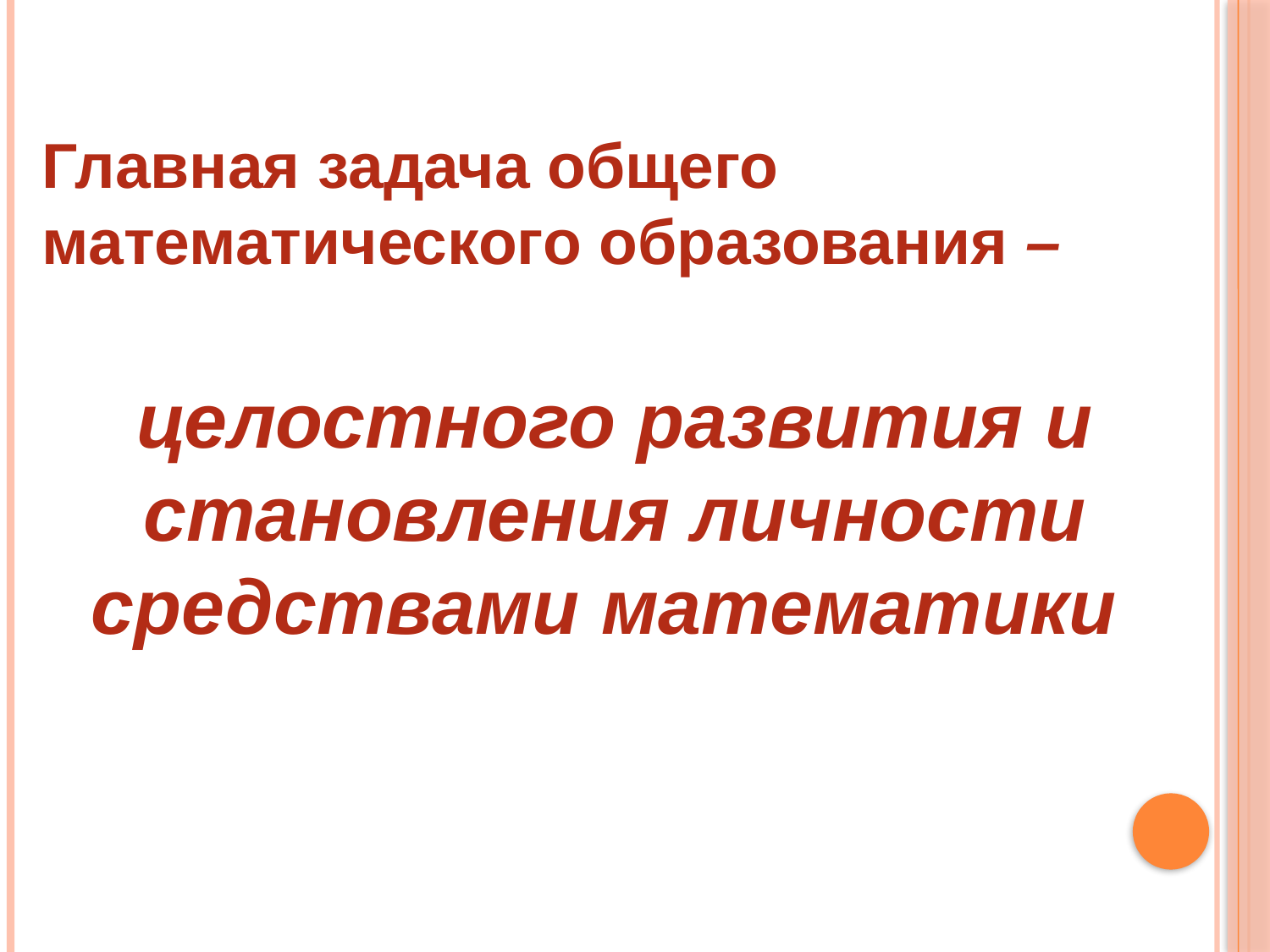

Главная задача общего математического образования –

целостного развития и становления личности средствами математики